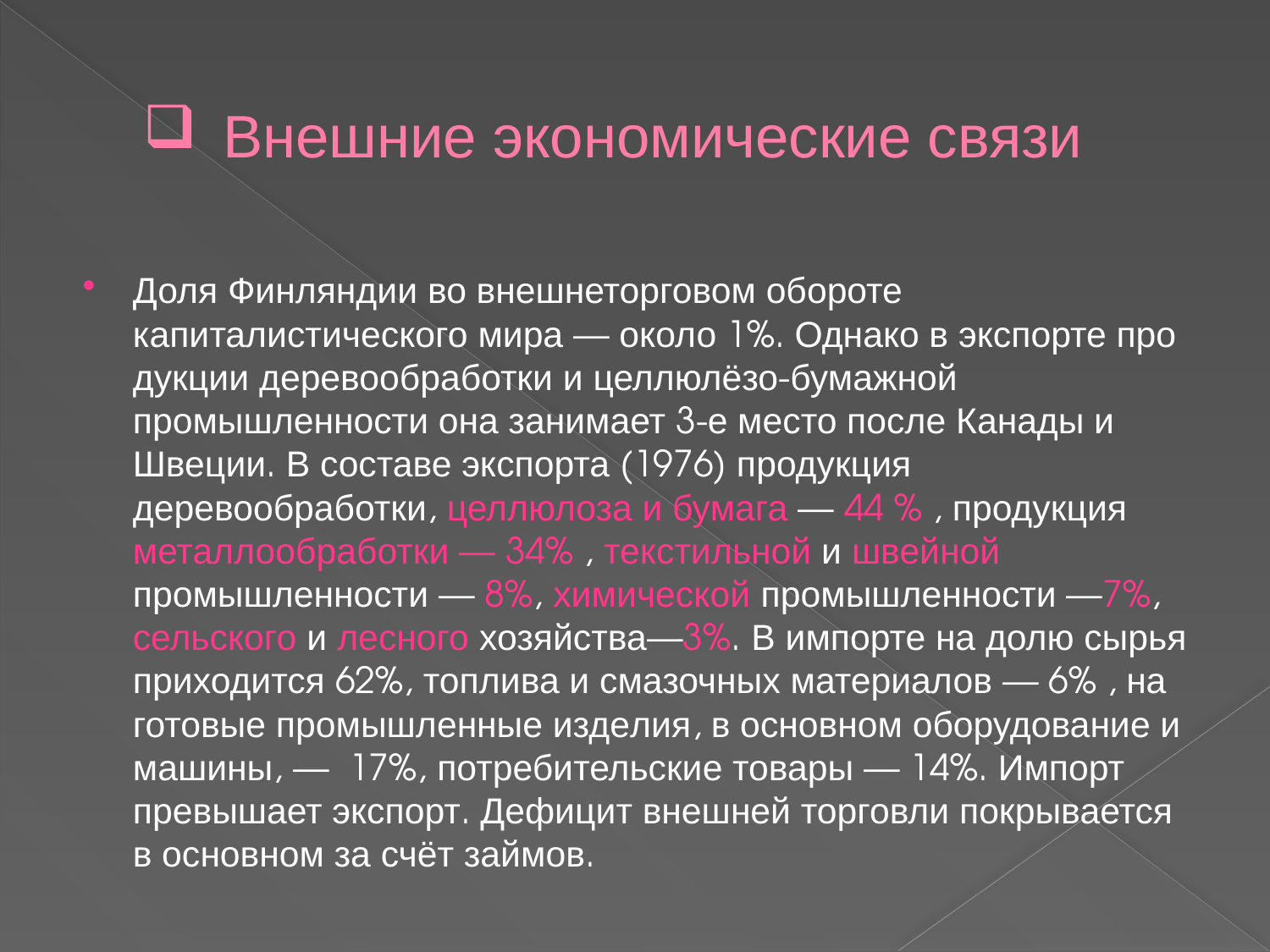

# Внешние экономические связи
Доля Финляндии во внешнеторговом обороте капиталистического мира — около 1%. Однако в экспорте про­дукции деревообработки и целлюлёзо-бумажной промышленности она занимает 3-е место после Ка­нады и Швеции. В составе экспорта (1976) продукция деревообработки, целлюлоза и бумага — 44 % , продукция металлообра­ботки — 34% , текстильной и швейной промышленности — 8%, химической промышленности —7%, сельского и лесного хозяйства—3%. В импорте на долю сырья приходится 62%, топлива и смазочных материалов — 6% , на готовые промышленные изде­лия, в основном оборудование и машины, —  17%, потребительские товары — 14%. Импорт превышает экспорт. Дефицит внешней тор­говли покрывается в основном за счёт займов.